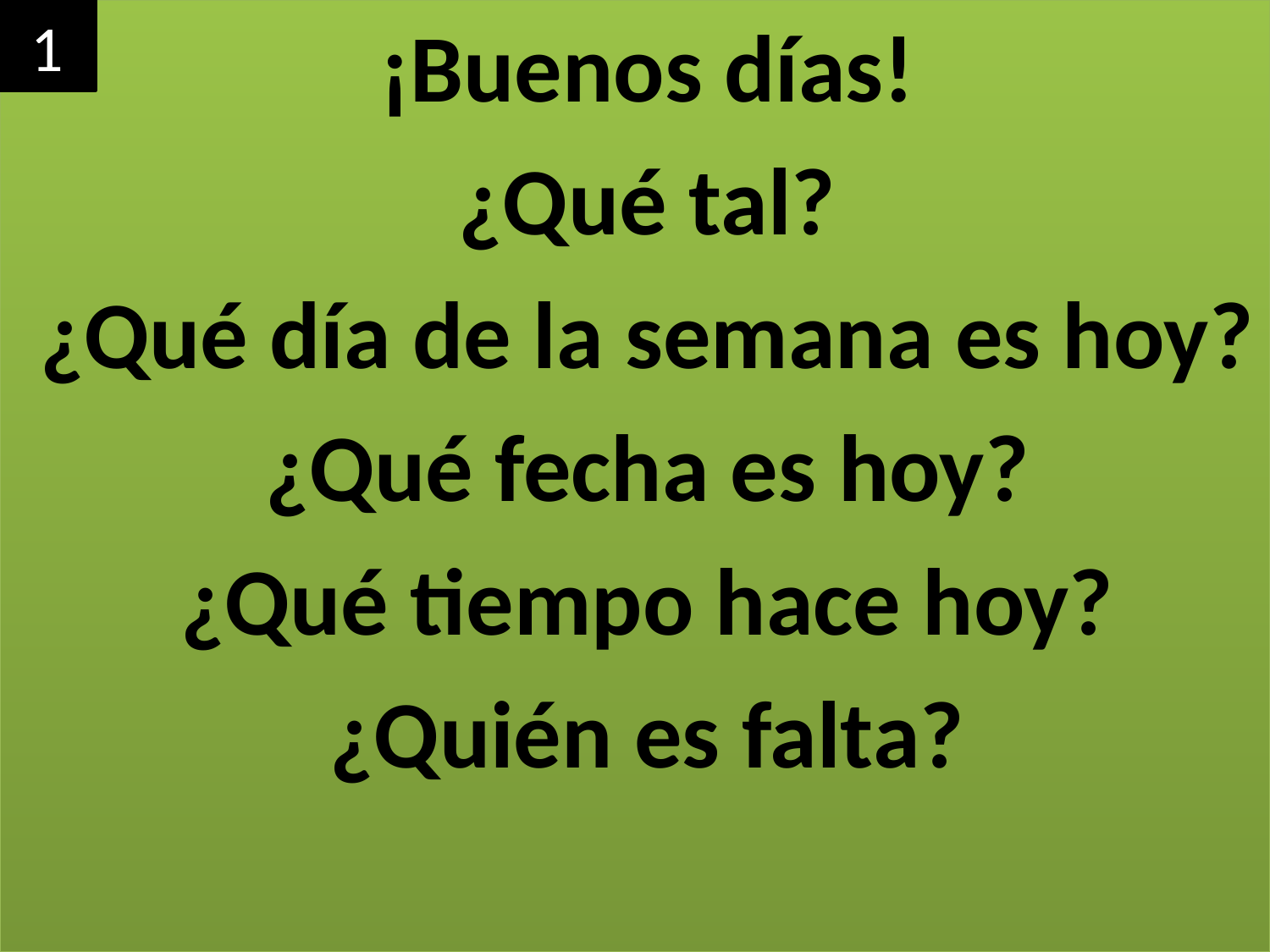

¡Buenos días!
¿Qué tal?
¿Qué día de la semana es hoy?
¿Qué fecha es hoy?
¿Qué tiempo hace hoy?
¿Quién es falta?

# 1